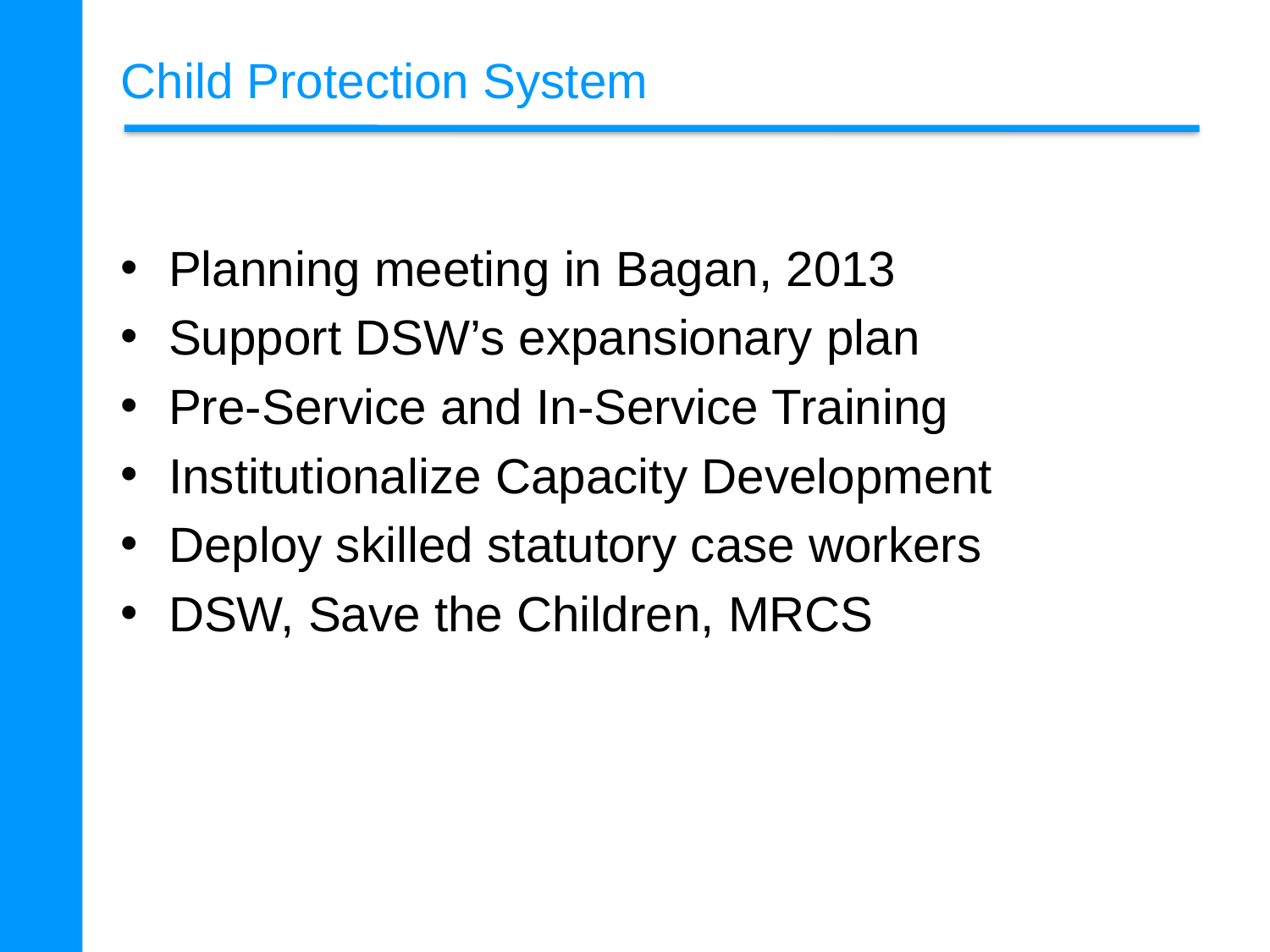

# Child Protection System
Planning meeting in Bagan, 2013
Support DSW’s expansionary plan
Pre-Service and In-Service Training
Institutionalize Capacity Development
Deploy skilled statutory case workers
DSW, Save the Children, MRCS